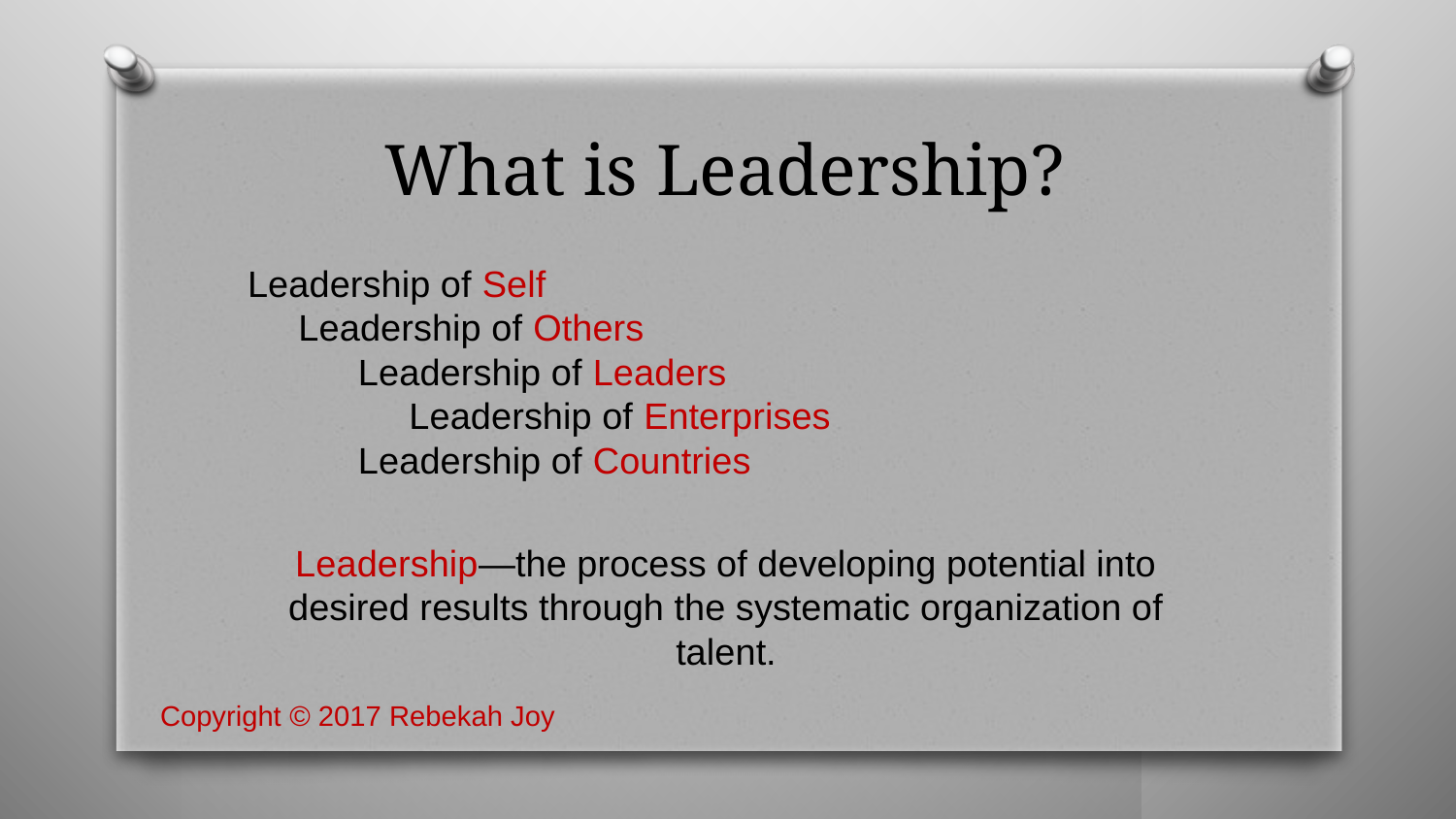

# What is Leadership?
Leadership of Self
     Leadership of Others
	Leadership of Leaders
	     Leadership of Enterprises
		Leadership of Countries

Leadership—the process of developing potential into desired results through the systematic organization of talent.
Copyright © 2017 Rebekah Joy